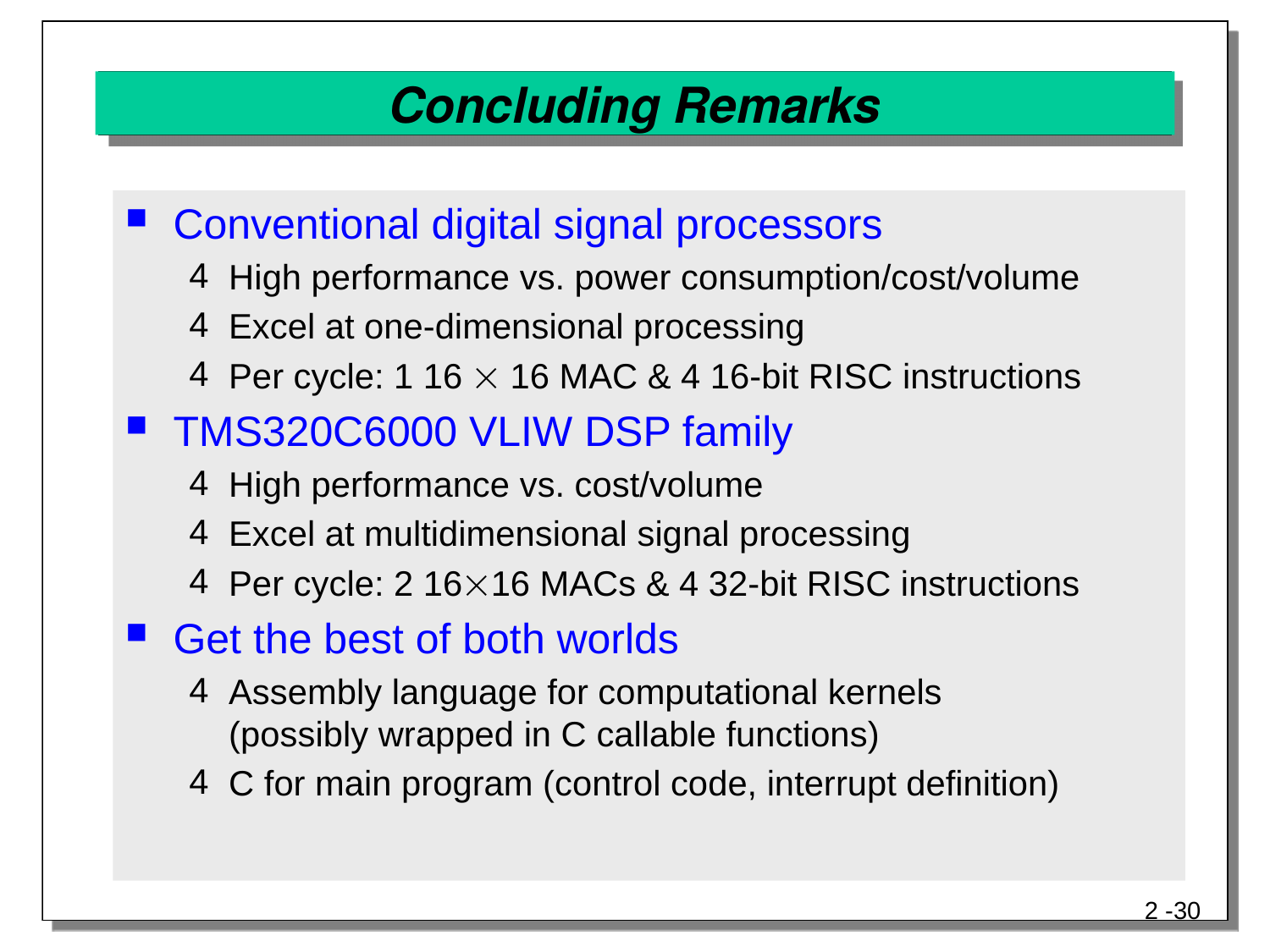

# Concluding Remarks
Conventional digital signal processors
High performance vs. power consumption/cost/volume
Excel at one-dimensional processing
Per cycle: 1 16 × 16 MAC & 4 16-bit RISC instructions
TMS320C6000 VLIW DSP family
High performance vs. cost/volume
Excel at multidimensional signal processing
Per cycle: 2 16×16 MACs & 4 32-bit RISC instructions
Get the best of both worlds
Assembly language for computational kernels
(possibly wrapped in C callable functions)
C for main program (control code, interrupt definition)